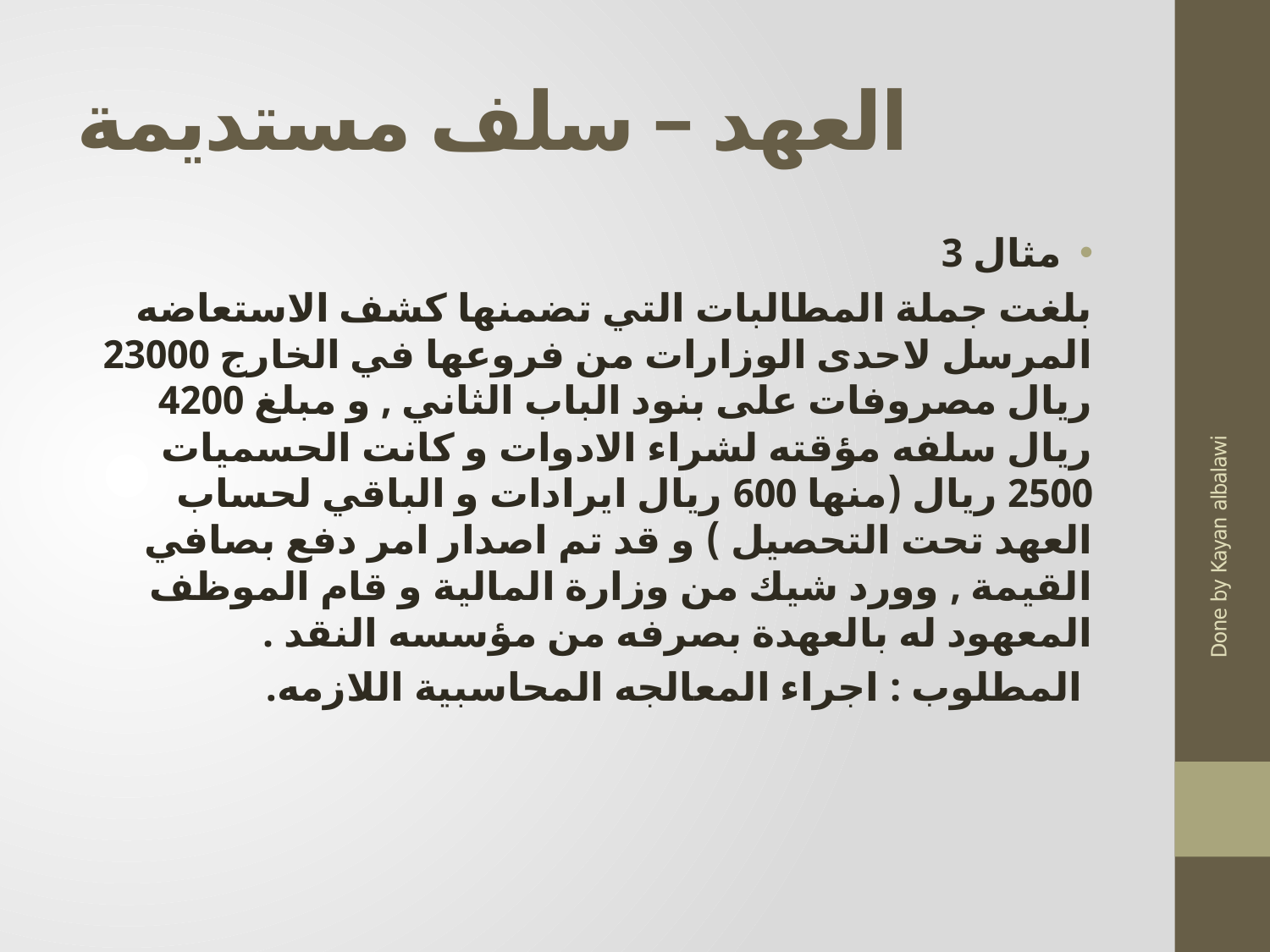

# العهد – سلف مستديمة
مثال 3
بلغت جملة المطالبات التي تضمنها كشف الاستعاضه المرسل لاحدى الوزارات من فروعها في الخارج 23000 ريال مصروفات على بنود الباب الثاني , و مبلغ 4200 ريال سلفه مؤقته لشراء الادوات و كانت الحسميات 2500 ريال (منها 600 ريال ايرادات و الباقي لحساب العهد تحت التحصيل ) و قد تم اصدار امر دفع بصافي القيمة , وورد شيك من وزارة المالية و قام الموظف المعهود له بالعهدة بصرفه من مؤسسه النقد .
 المطلوب : اجراء المعالجه المحاسبية اللازمه.

Done by Kayan albalawi